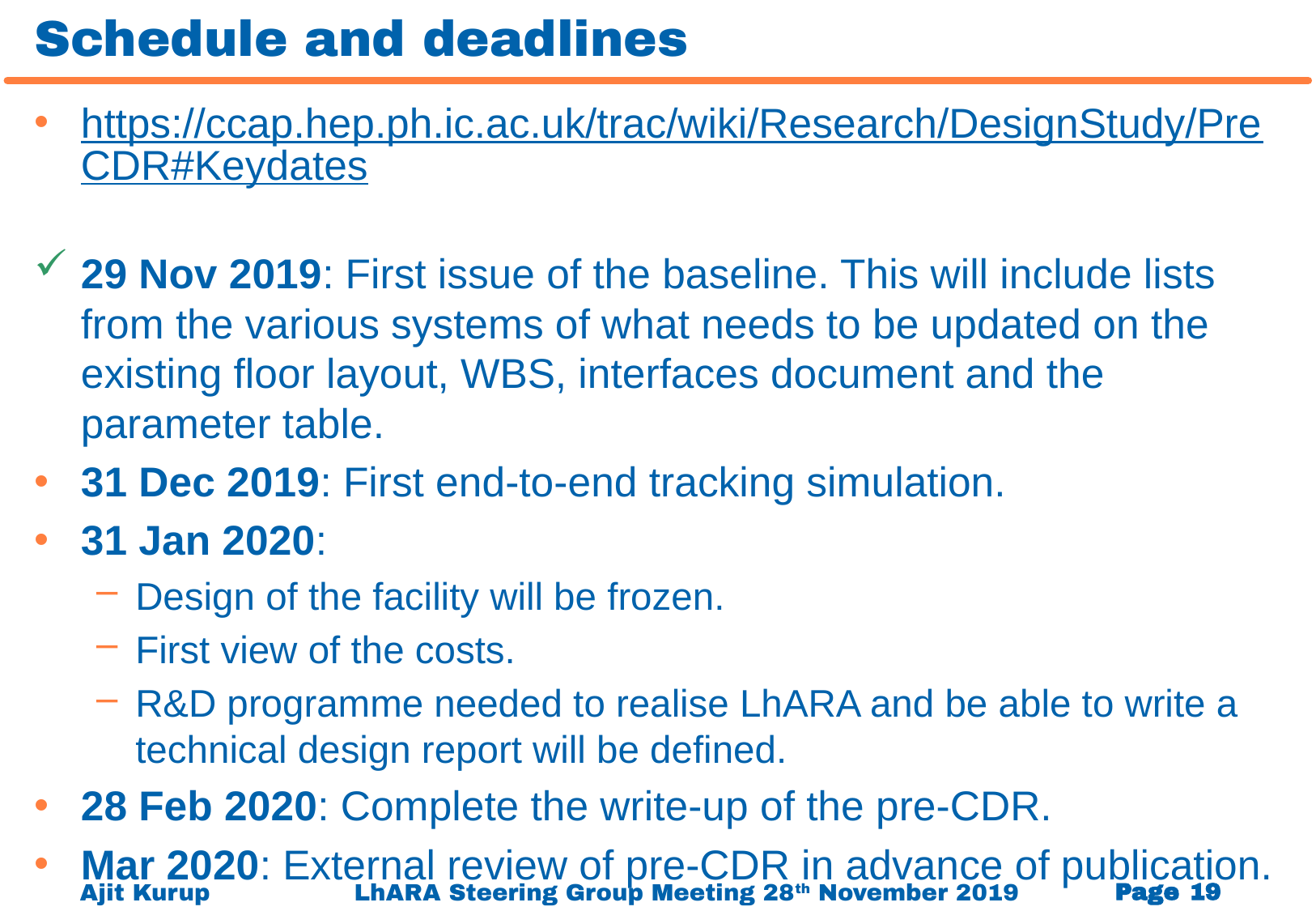

# Schedule and deadlines
https://ccap.hep.ph.ic.ac.uk/trac/wiki/Research/DesignStudy/PreCDR#Keydates
29 Nov 2019: First issue of the baseline. This will include lists from the various systems of what needs to be updated on the existing floor layout, WBS, interfaces document and the parameter table.
31 Dec 2019: First end-to-end tracking simulation.
31 Jan 2020:
Design of the facility will be frozen.
First view of the costs.
R&D programme needed to realise LhARA and be able to write a technical design report will be defined.
28 Feb 2020: Complete the write-up of the pre-CDR.
Mar 2020: External review of pre-CDR in advance of publication.